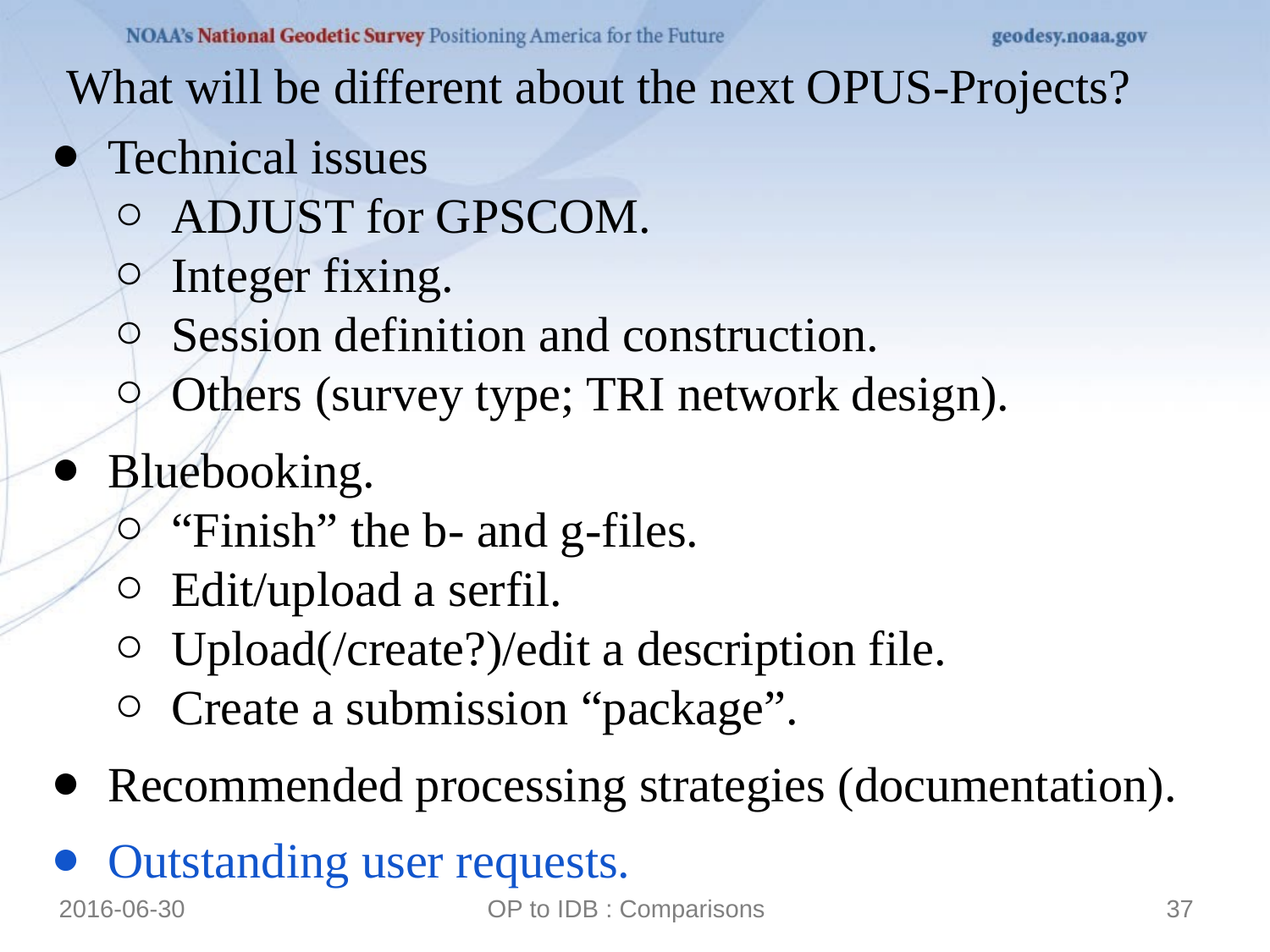

What will be different about the next OPUS-Projects?
Technical issues
ADJUST for GPSCOM.
Integer fixing.
Session definition and construction.
Others (survey type; TRI network design).
Bluebooking.
“Finish” the b- and g-files.
Edit/upload a serfil.
Upload(/create?)/edit a description file.
Create a submission “package”.
Recommended processing strategies (documentation).
Outstanding user requests.
2016-06-30
OP to IDB : Comparisons
37